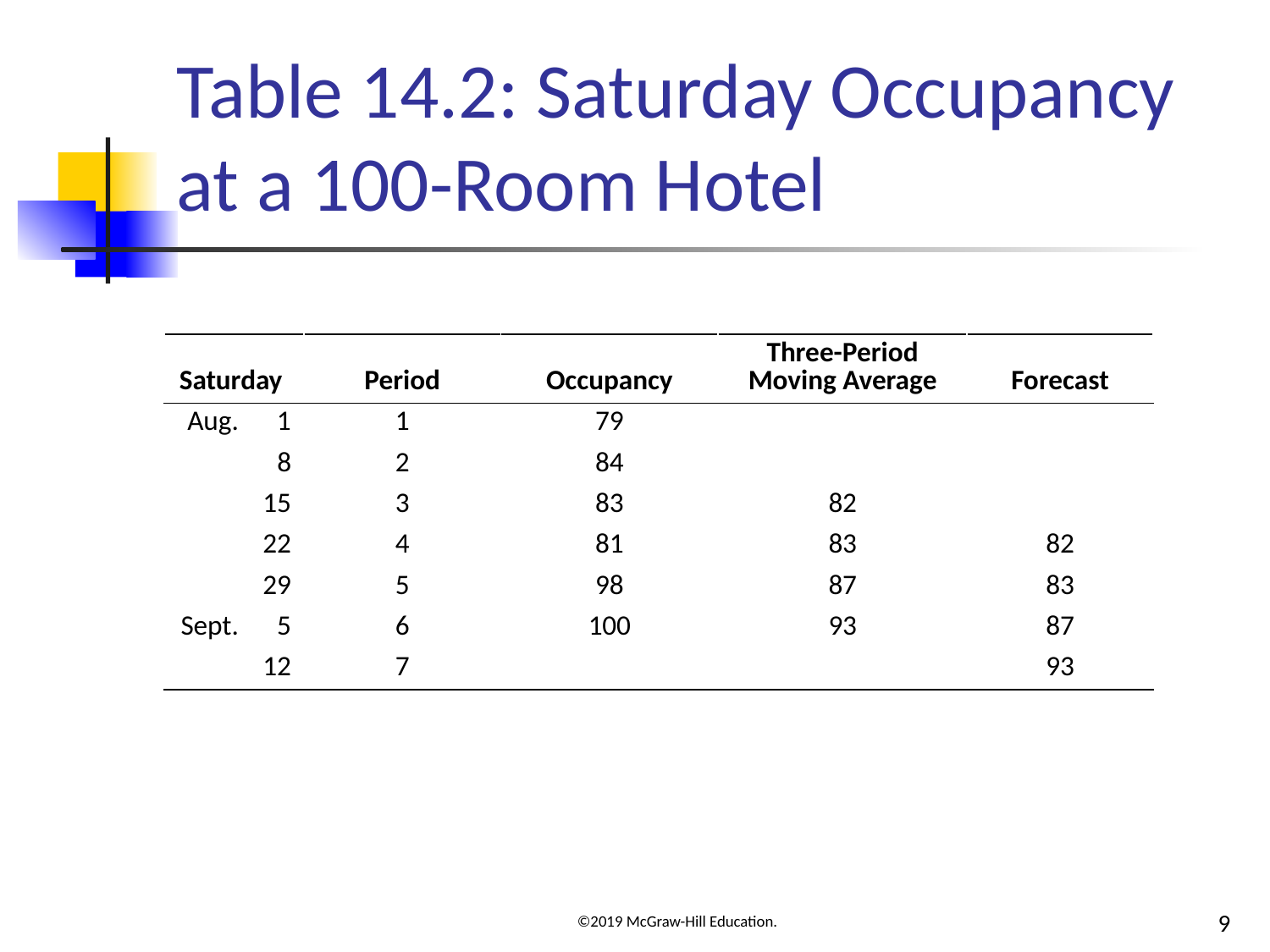

# Table 14.2: Saturday Occupancy at a 100-Room Hotel
| Saturday | Period | Occupancy | Three-Period Moving Average | Forecast |
| --- | --- | --- | --- | --- |
| Aug. 1 | 1 | 79 | Blank | Blank |
| 8 | 2 | 84 | Blank | Blank |
| 15 | 3 | 83 | 82 | Blank |
| 22 | 4 | 81 | 83 | 82 |
| 29 | 5 | 98 | 87 | 83 |
| Sept. 5 | 6 | 100 | 93 | 87 |
| 12 | 7 | Blank | Blank | 93 |